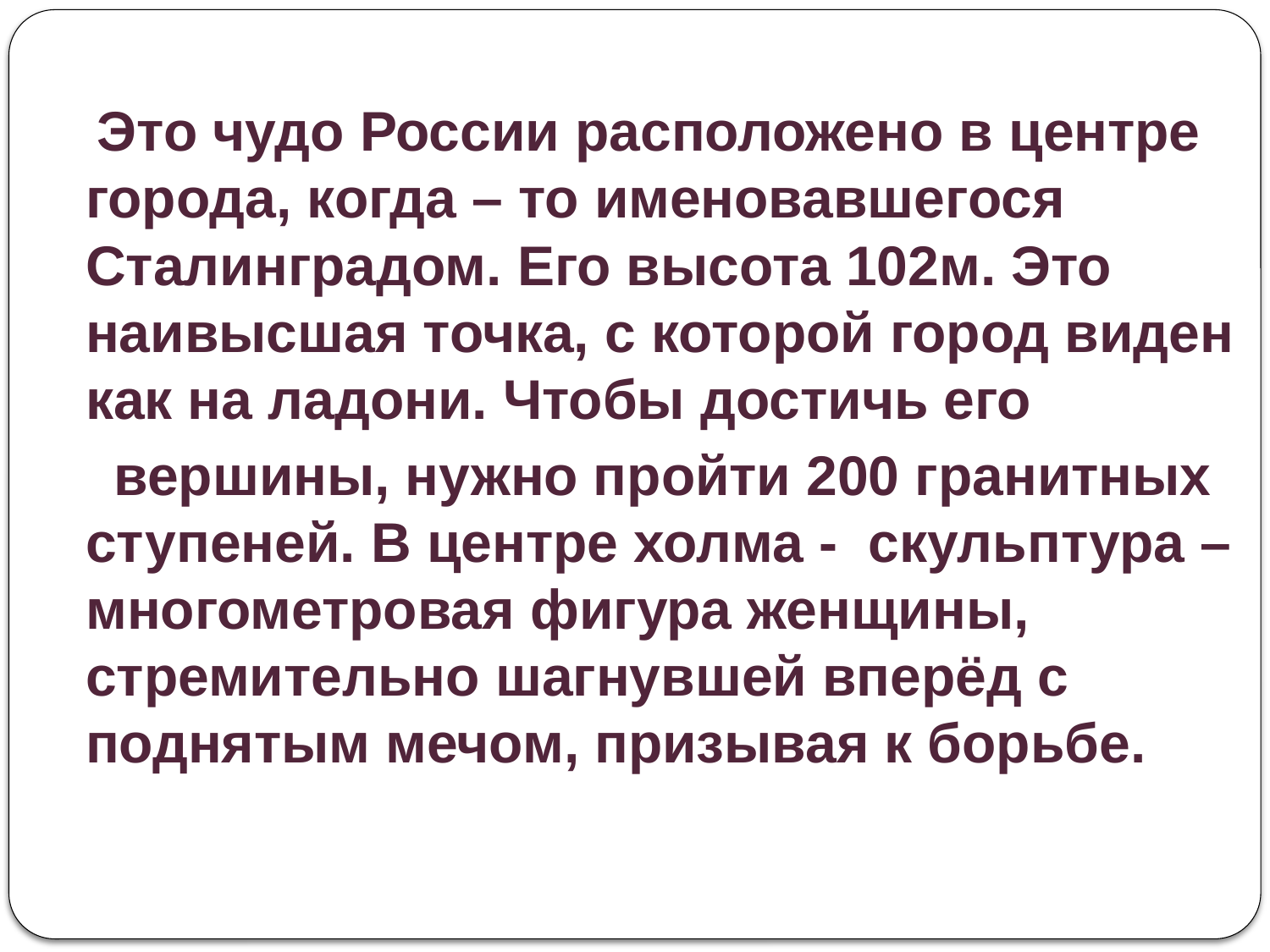

#
    Это чудо России расположено в центре города, когда – то именовавшегося Сталинградом. Его высота 102м. Это наивысшая точка, с которой город виден как на ладони. Чтобы достичь его
    вершины, нужно пройти 200 гранитных ступеней. В центре холма -  скульптура – многометровая фигура женщины, стремительно шагнувшей вперёд с поднятым мечом, призывая к борьбе.